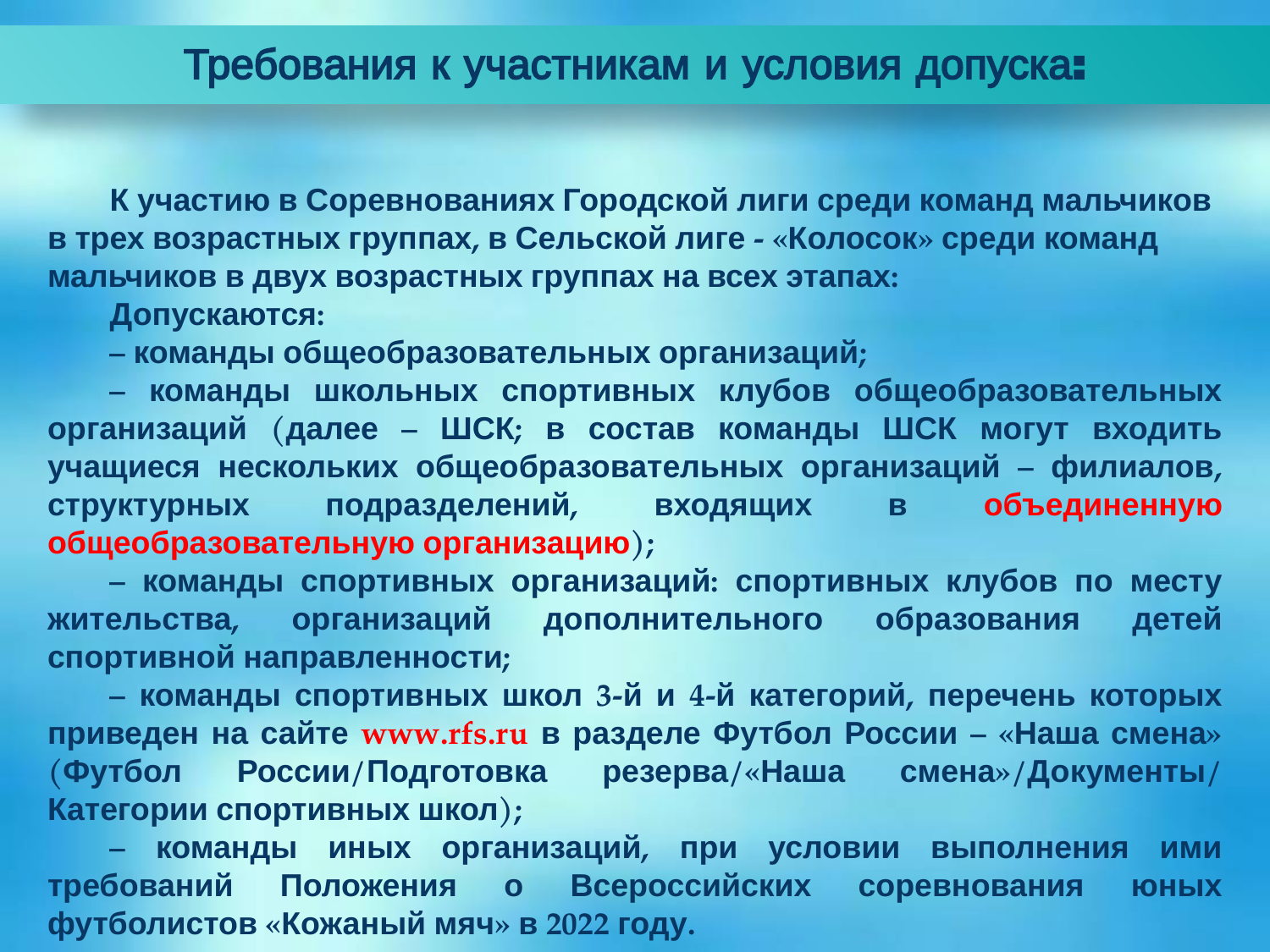

Требования к участникам и условия допуска:
К участию в Соревнованиях Городской лиги среди команд мальчиков в трех возрастных группах, в Сельской лиге - «Колосок» среди команд мальчиков в двух возрастных группах на всех этапах:
Допускаются:
– команды общеобразовательных организаций;
– команды школьных спортивных клубов общеобразовательных организаций (далее – ШСК; в состав команды ШСК могут входить учащиеся нескольких общеобразовательных организаций – филиалов, структурных подразделений, входящих в объединенную общеобразовательную организацию);
– команды спортивных организаций: спортивных клубов по месту жительства, организаций дополнительного образования детей спортивной направленности;
– команды спортивных школ 3-й и 4-й категорий, перечень которых приведен на сайте www.rfs.ru в разделе Футбол России – «Наша смена» (Футбол России/Подготовка резерва/«Наша смена»/Документы/ Категории спортивных школ);
– команды иных организаций, при условии выполнения ими требований Положения о Всероссийских соревнования юных футболистов «Кожаный мяч» в 2022 году.